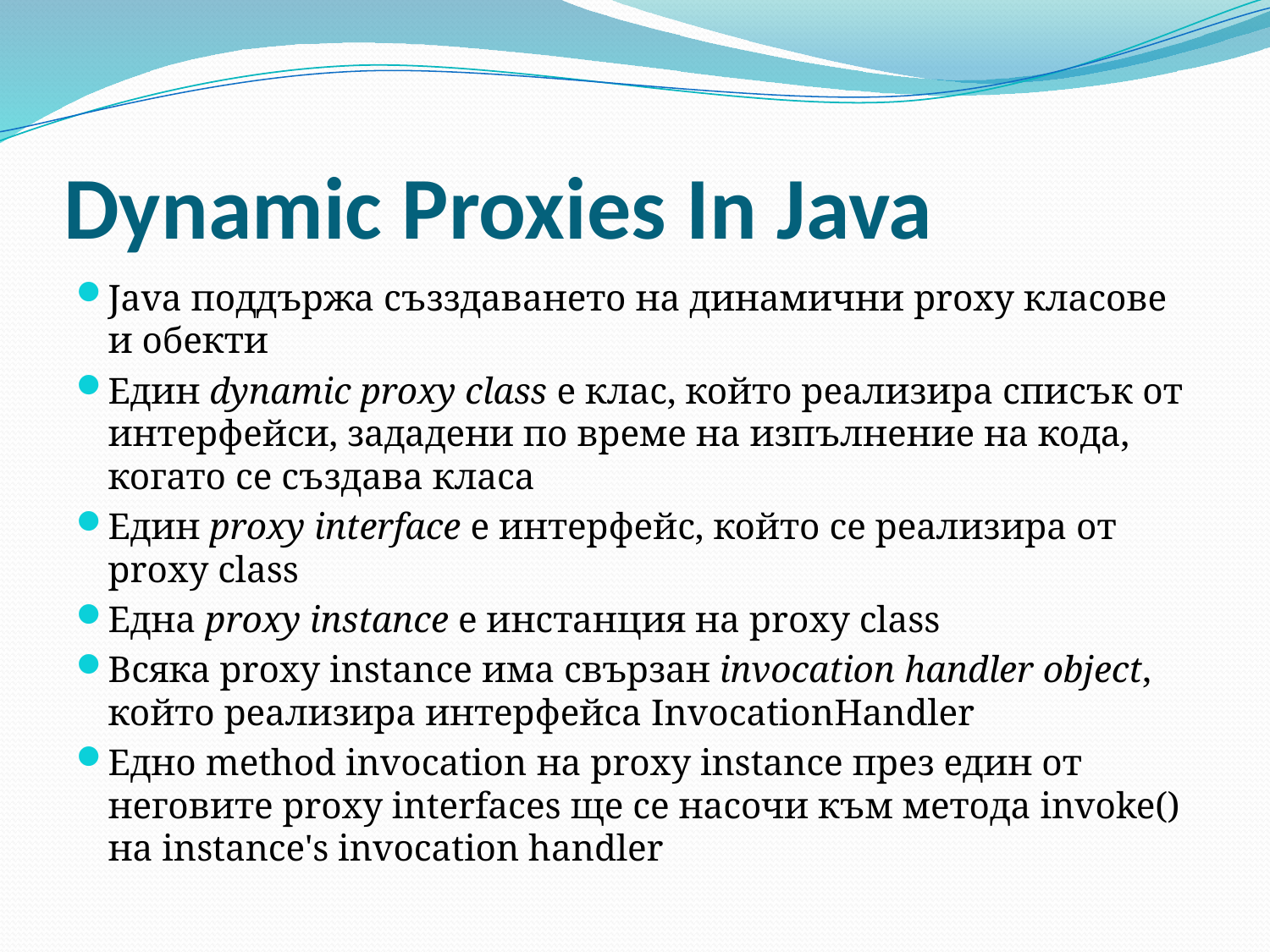

# Dynamic Proxies In Java
Java поддържа съзздаването на динамични proxy класове и обекти
Един dynamic proxy class е клас, който реализира списък от интерфейси, зададени по време на изпълнение на кода, когато се създава класа
Един proxy interface е интерфейс, който се реализира от proxy class
Една proxy instance е инстанция на proxy class
Всяка proxy instance има свързан invocation handler object, който реализира интерфейса InvocationHandler
Едно method invocation на proxy instance през един от неговите proxy interfaces ще се насочи към метода invoke() на instance's invocation handler